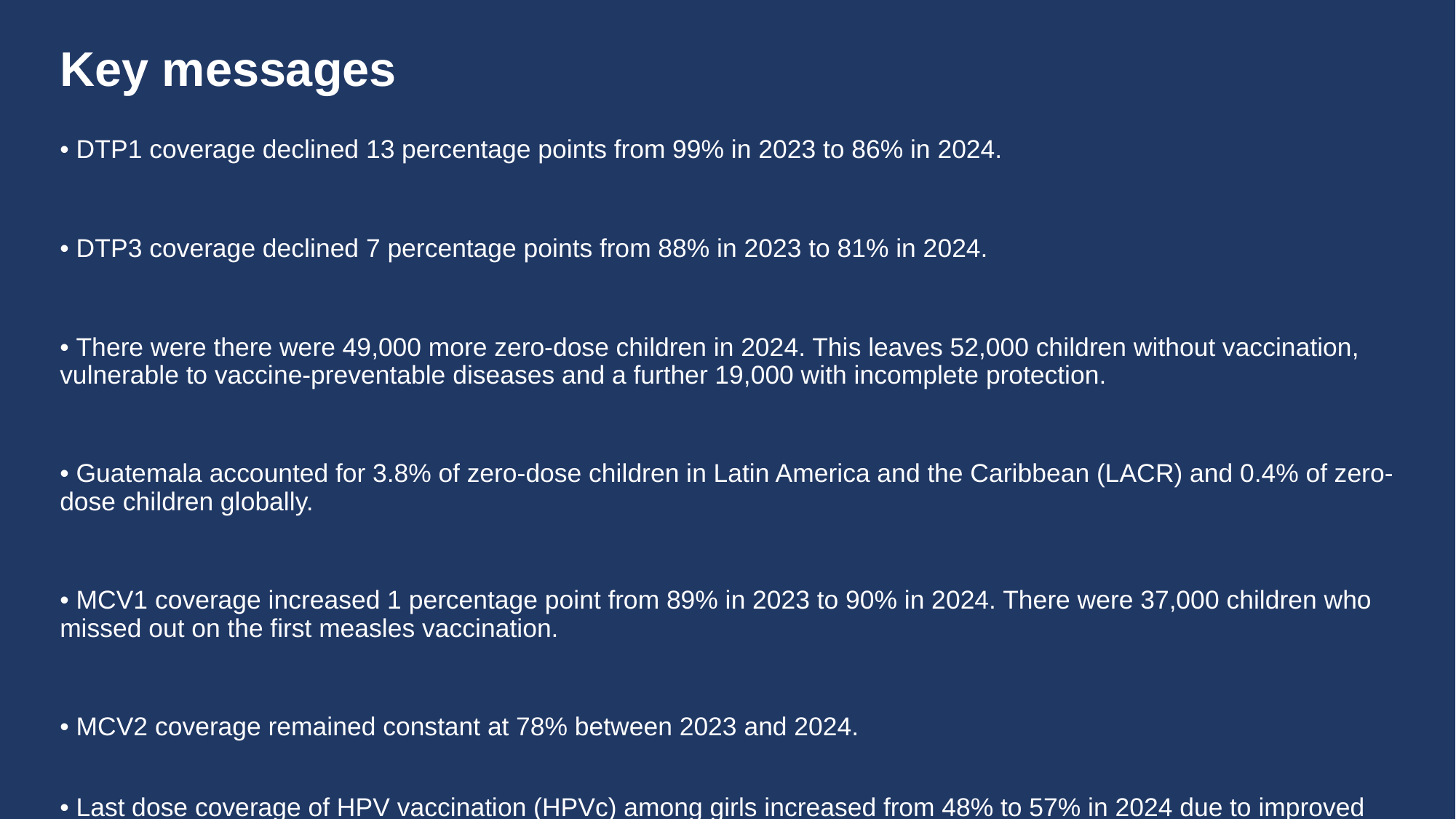

# Key messages
• DTP1 coverage declined 13 percentage points from 99% in 2023 to 86% in 2024.

• DTP3 coverage declined 7 percentage points from 88% in 2023 to 81% in 2024.

• There were there were 49,000 more zero-dose children in 2024. This leaves 52,000 children without vaccination, vulnerable to vaccine-preventable diseases and a further 19,000 with incomplete protection.

• Guatemala accounted for 3.8% of zero-dose children in Latin America and the Caribbean (LACR) and 0.4% of zero-dose children globally.

• MCV1 coverage increased 1 percentage point from 89% in 2023 to 90% in 2024. There were 37,000 children who missed out on the first measles vaccination.

• MCV2 coverage remained constant at 78% between 2023 and 2024.

• Last dose coverage of HPV vaccination (HPVc) among girls increased from 48% to 57% in 2024 due to improved programme performance.